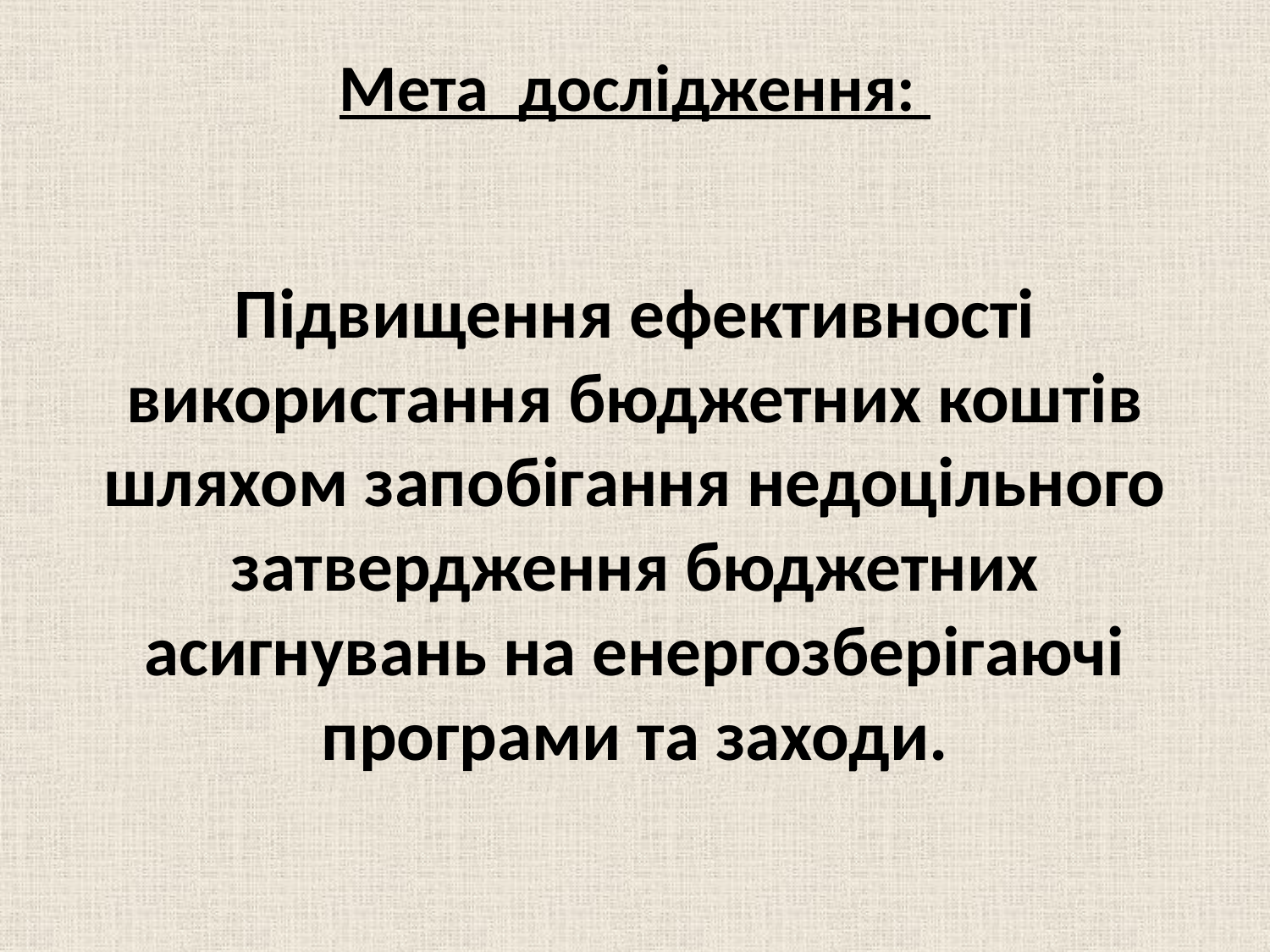

# Мета  дослідження:

Підвищення ефективності використання бюджетних коштів шляхом запобігання недоцільного затвердження бюджетних асигнувань на енергозберігаючі програми та заходи.